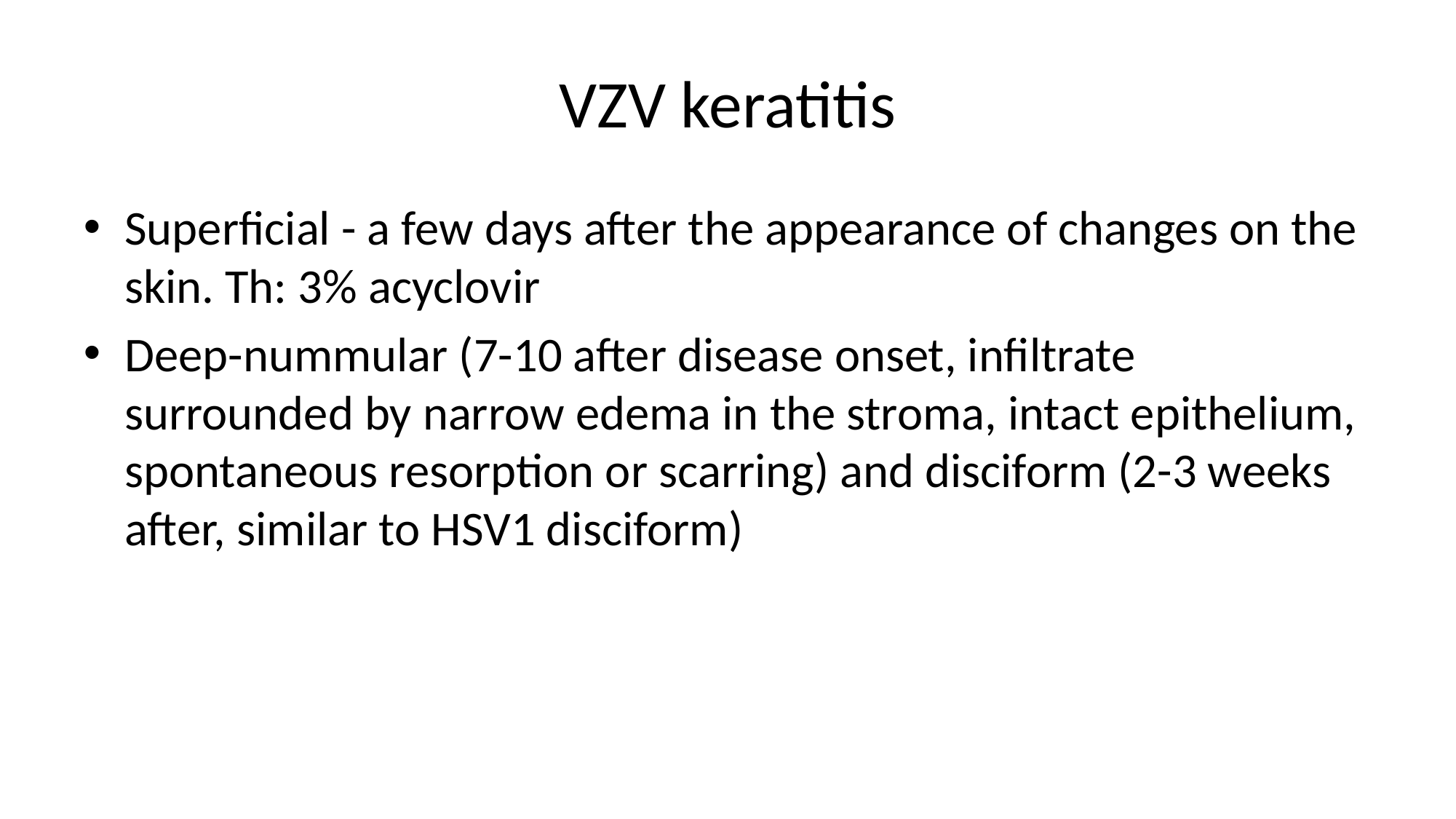

# VZV keratitis
Superficial - a few days after the appearance of changes on the skin. Th: 3% acyclovir
Deep-nummular (7-10 after disease onset, infiltrate surrounded by narrow edema in the stroma, intact epithelium, spontaneous resorption or scarring) and disciform (2-3 weeks after, similar to HSV1 disciform)